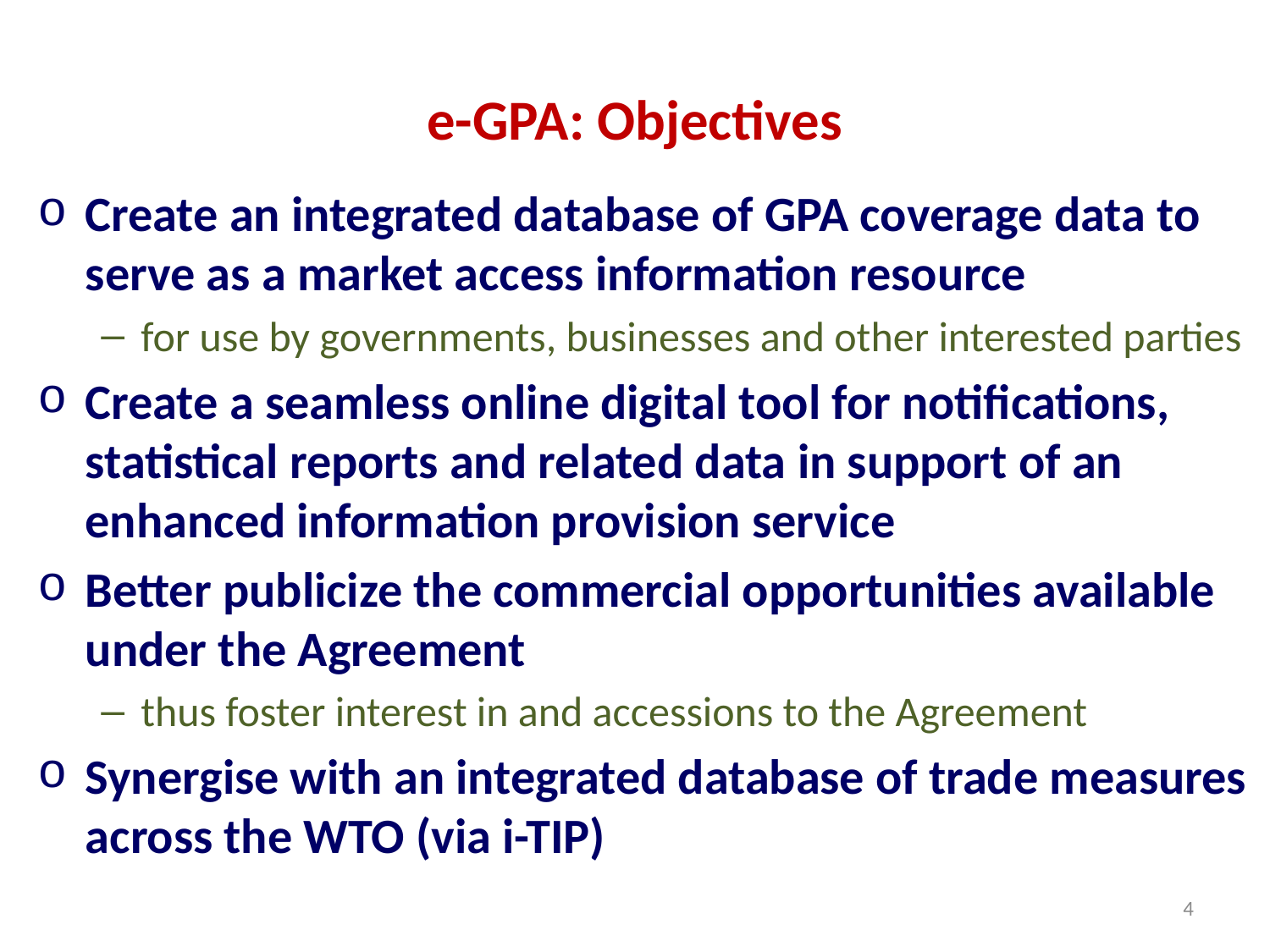

# e-GPA: Objectives
Create an integrated database of GPA coverage data to serve as a market access information resource
for use by governments, businesses and other interested parties
Create a seamless online digital tool for notifications, statistical reports and related data in support of an enhanced information provision service
Better publicize the commercial opportunities available under the Agreement
thus foster interest in and accessions to the Agreement
Synergise with an integrated database of trade measures across the WTO (via i-TIP)
4